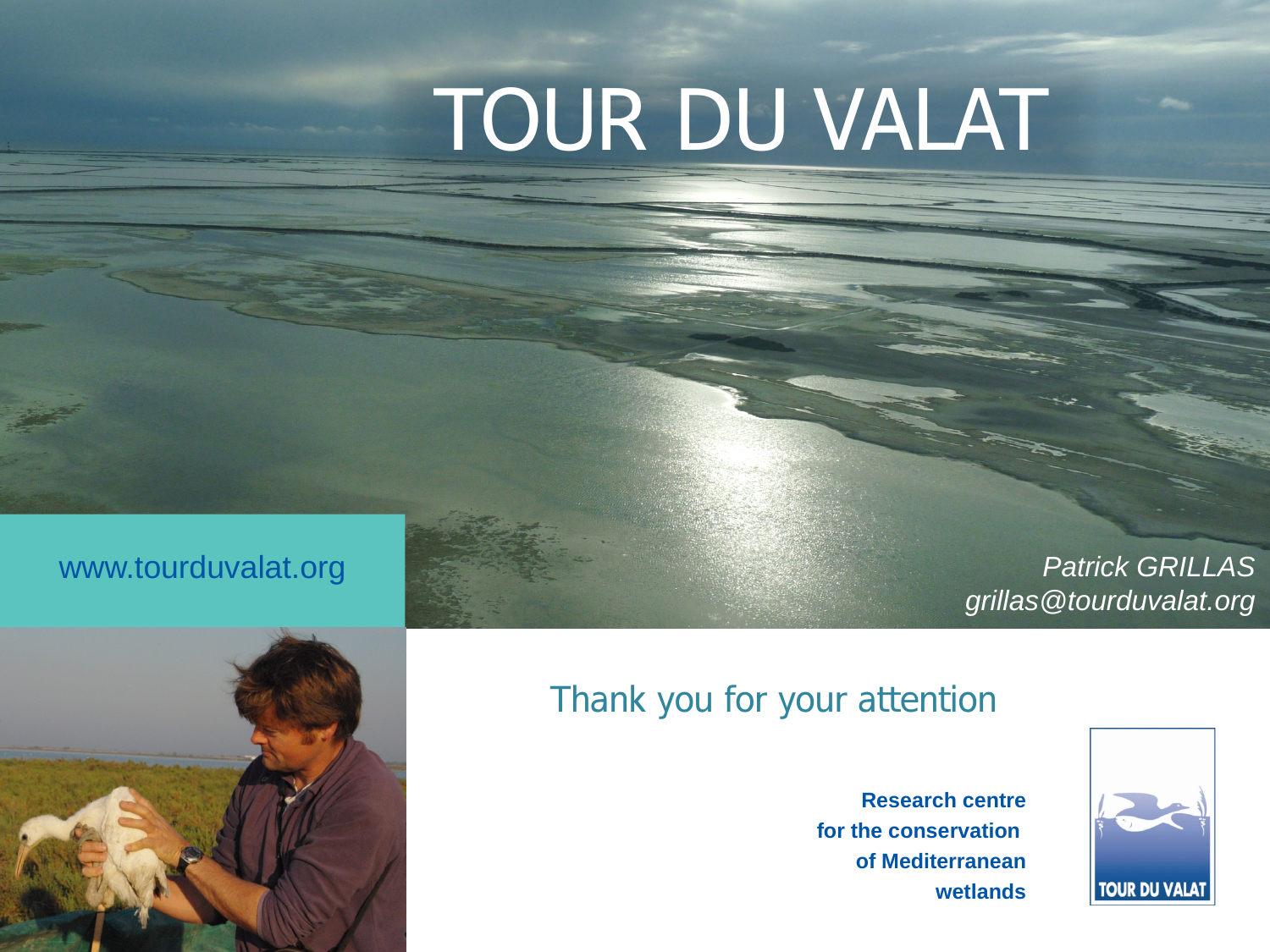

# www.tourduvalat.org
Patrick GRILLAS
grillas@tourduvalat.org
Thank you for your attention